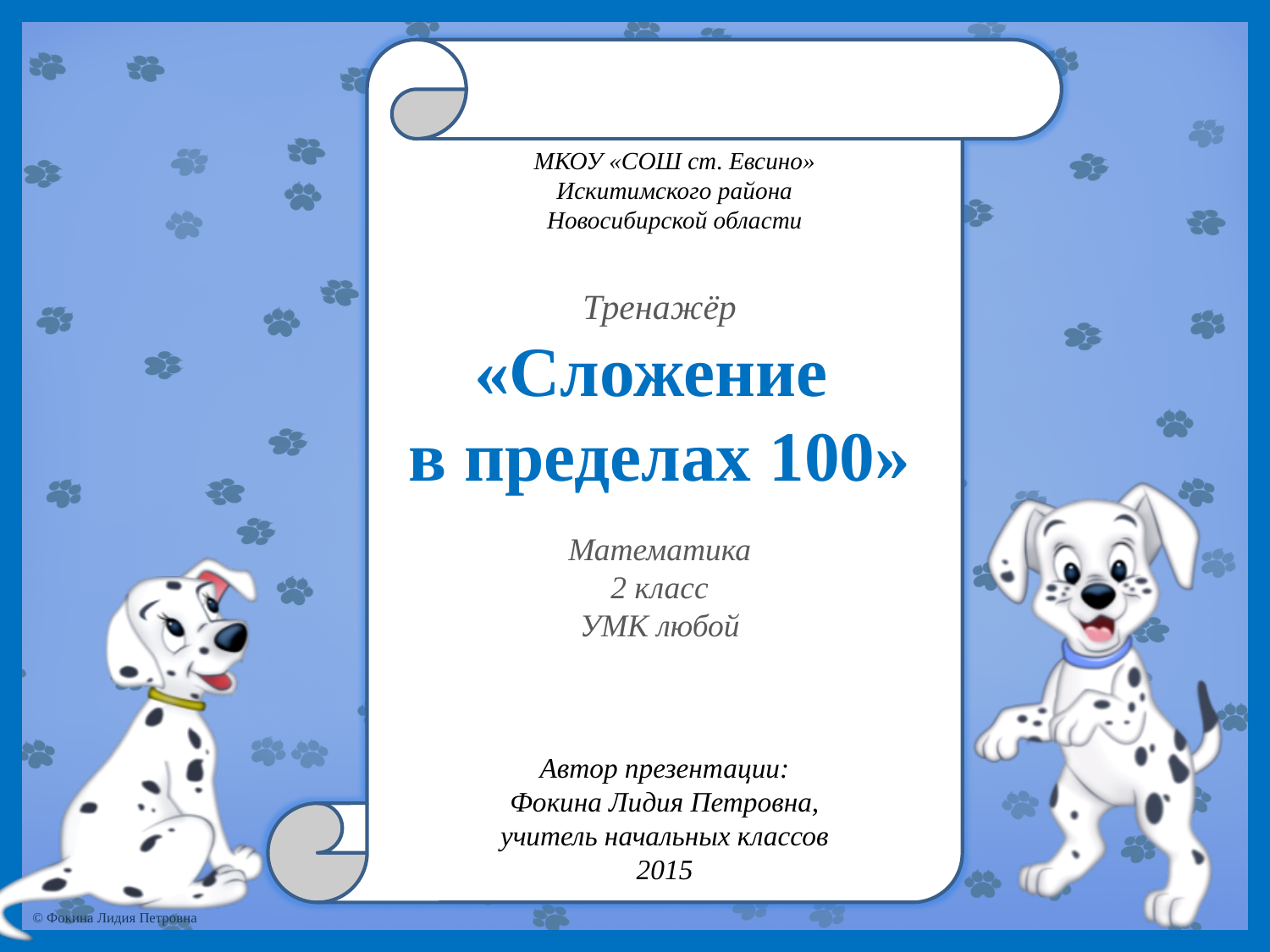

МКОУ «СОШ ст. Евсино»
Искитимского района
Новосибирской области
Тренажёр
«Сложение
в пределах 100»

Математика
2 класс
УМК любой
Автор презентации:
Фокина Лидия Петровна,
учитель начальных классов
2015